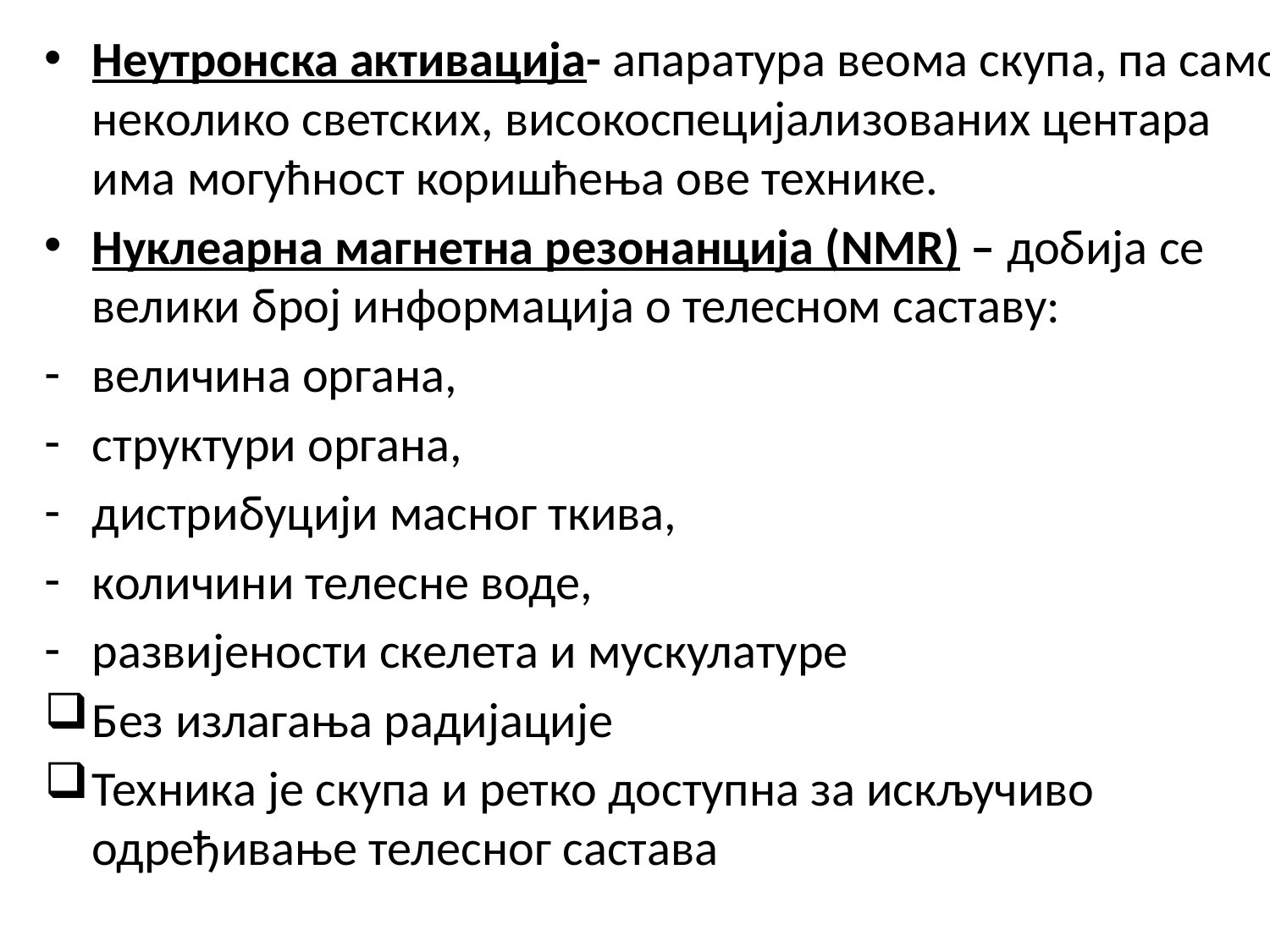

Неутронска активација- апаратура веома скупа, па само неколико светских, високоспецијализованих центара има могућност коришћења ове технике.
Нуклеарна магнетна резонанција (NMR) – добија се велики број информација о телесном саставу:
величина органа,
структури органа,
дистрибуцији масног ткива,
количини телесне воде,
развијености скелета и мускулатуре
Без излагања радијације
Техника је скупа и ретко доступна за искључиво одређивање телесног састава